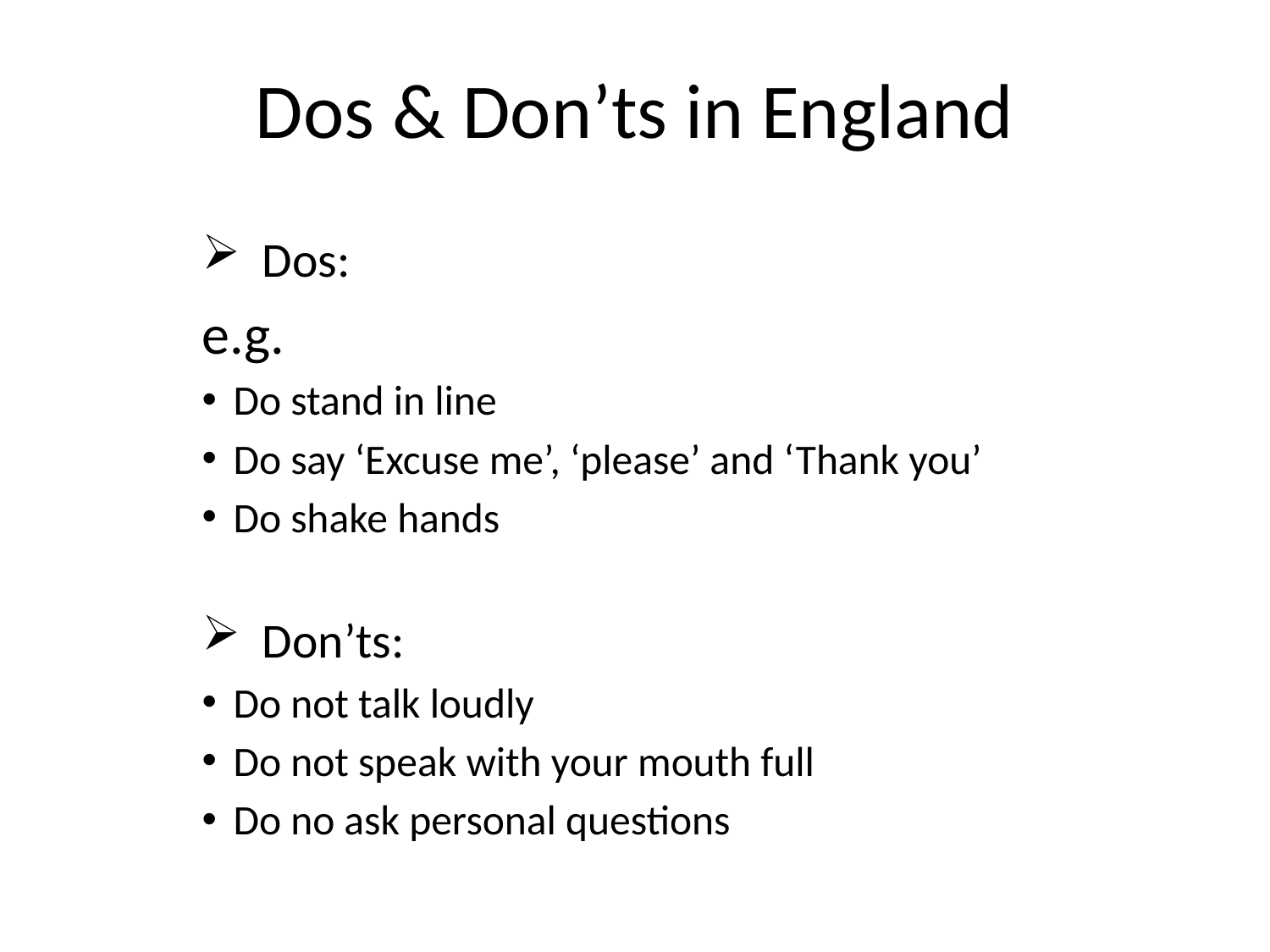

# Dos & Don’ts in England
  Dos:
	e.g.
Do stand in line
Do say ‘Excuse me’, ‘please’ and ‘Thank you’
Do shake hands

  Don’ts:
Do not talk loudly
Do not speak with your mouth full
Do no ask personal questions